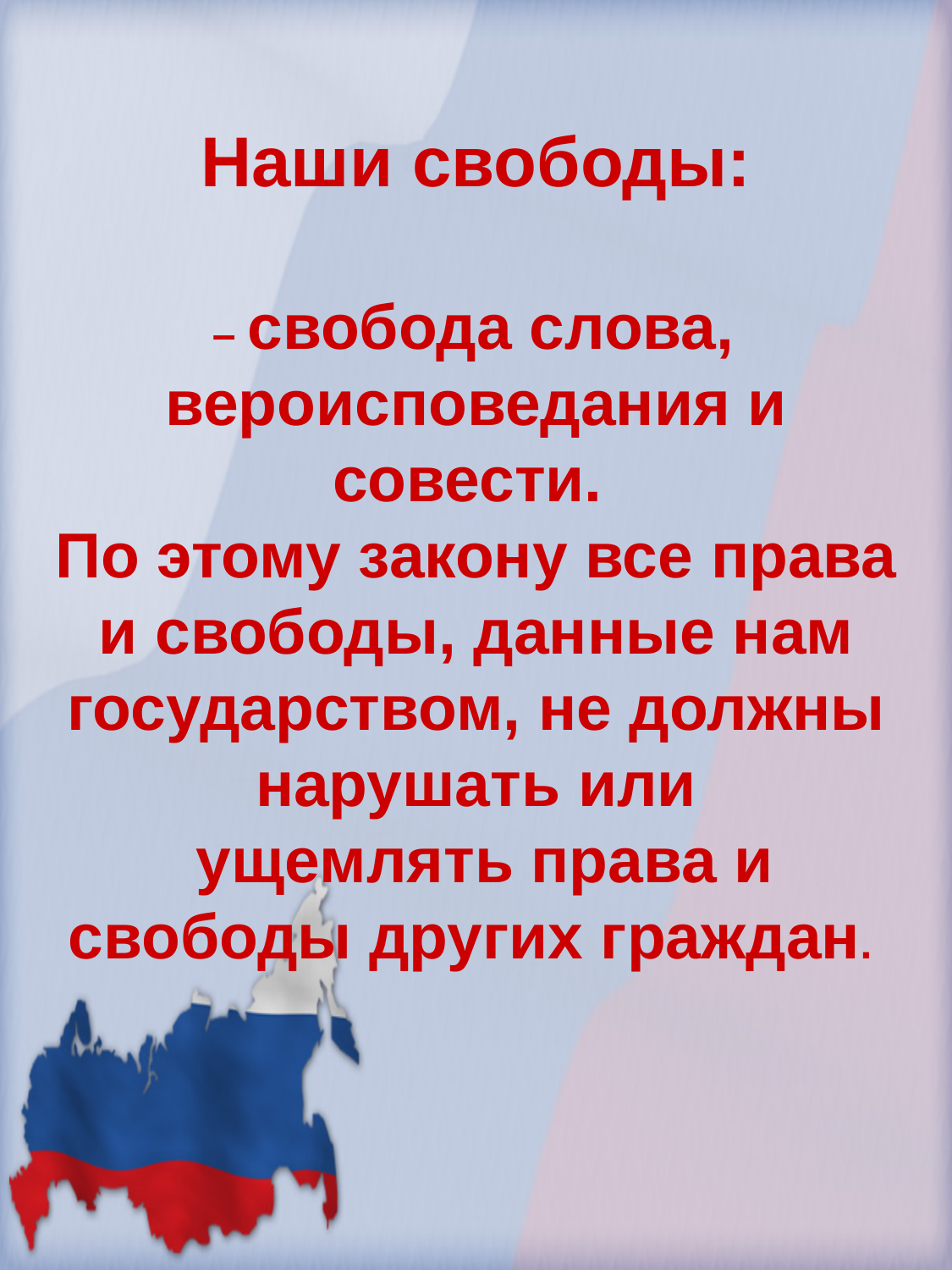

Наши свободы:

 – свобода слова,
вероисповедания и совести.
По этому закону все права и свободы, данные нам государством, не должны нарушать или
 ущемлять права и свободы других граждан.